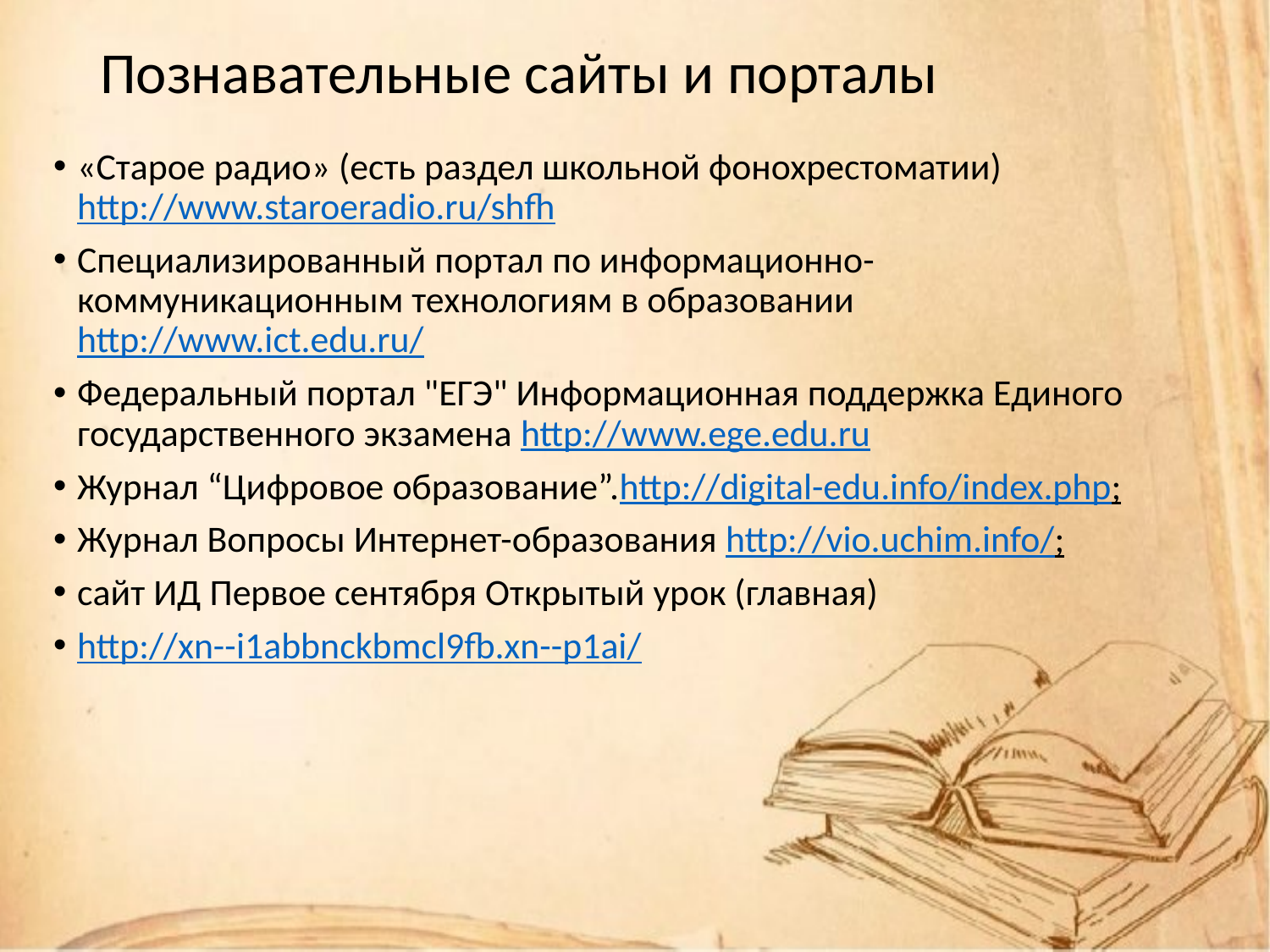

# Познавательные сайты и порталы
«Старое радио» (есть раздел школьной фонохрестоматии) http://www.staroeradio.ru/shfh
Специализированный портал по информационно-коммуникационным технологиям в образовании http://www.ict.edu.ru/
Федеральный портал "ЕГЭ" Информационная поддержка Единого государственного экзамена http://www.ege.edu.ru
Журнал “Цифровое образование”.http://digital-edu.info/index.php;
Журнал Вопросы Интернет-образования http://vio.uchim.info/;
сайт ИД Первое сентября Открытый урок (главная)
http://xn--i1abbnckbmcl9fb.xn--p1ai/